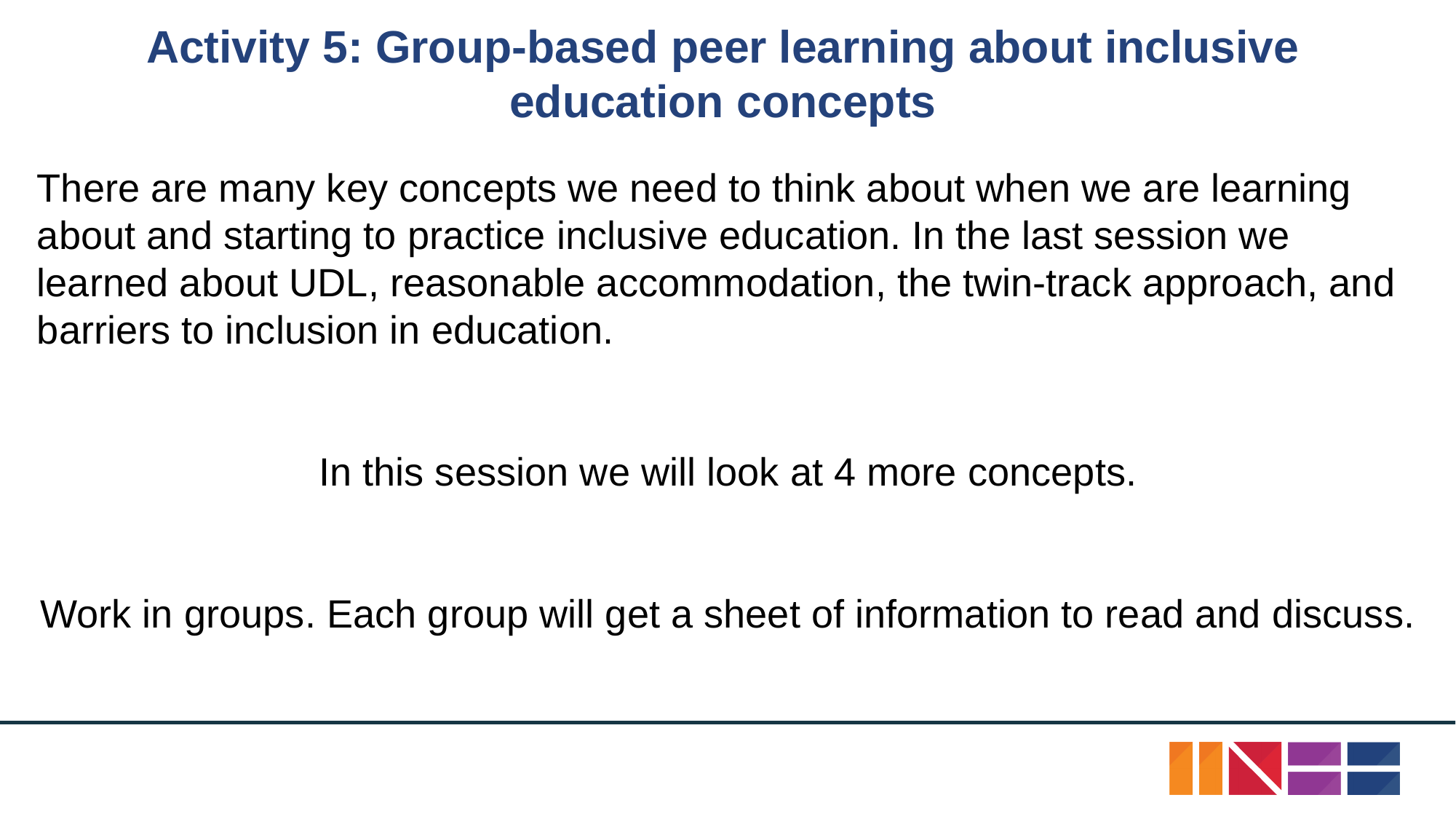

# Activity 5: Group-based peer learning about inclusive education concepts
There are many key concepts we need to think about when we are learning about and starting to practice inclusive education. In the last session we learned about UDL, reasonable accommodation, the twin-track approach, and barriers to inclusion in education.

In this session we will look at 4 more concepts.
Work in groups. Each group will get a sheet of information to read and discuss.